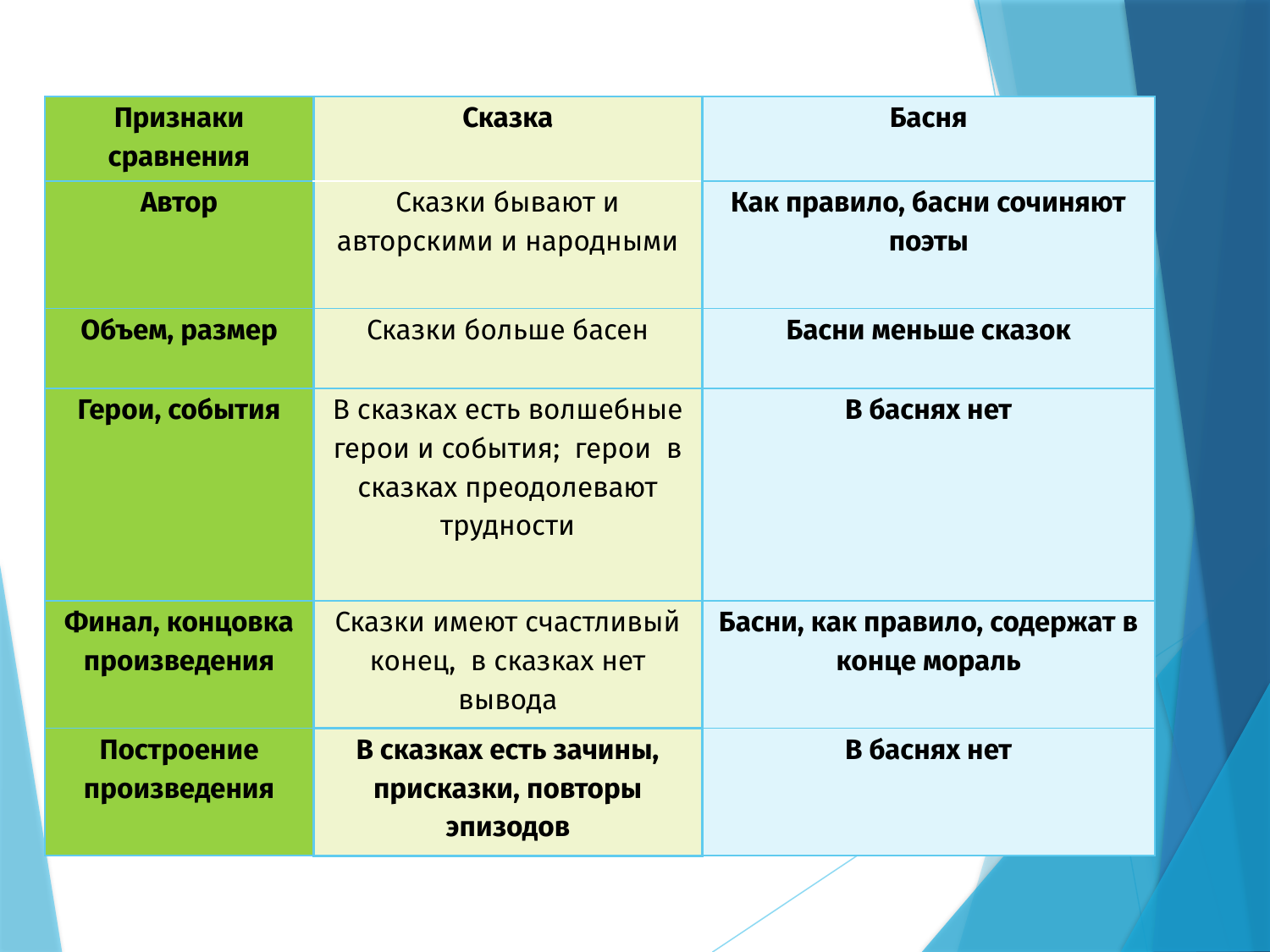

#
| Признаки сравнения | Сказка | Басня |
| --- | --- | --- |
| Автор | Сказки бывают и авторскими и народными | Как правило, басни сочиняют поэты |
| Объем, размер | Сказки больше басен | Басни меньше сказок |
| Герои, события | В сказках есть волшебные герои и события; герои в сказках преодолевают трудности | В баснях нет |
| Финал, концовка произведения | Сказки имеют счастливый конец, в сказках нет вывода | Басни, как правило, содержат в конце мораль |
| Построение произведения | В сказках есть зачины, присказки, повторы эпизодов | В баснях нет |